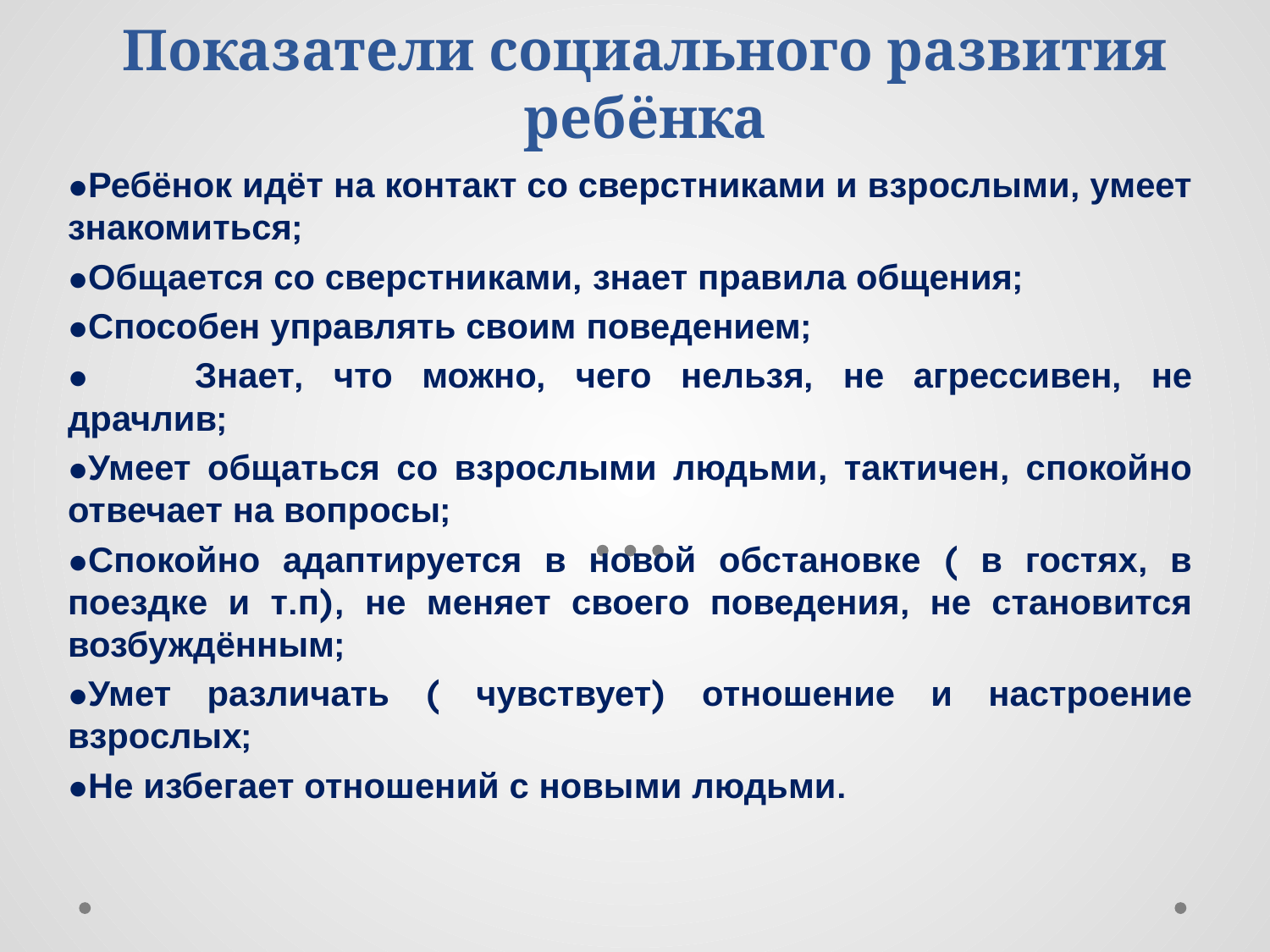

# Показатели социального развития ребёнка
•Ребёнок идёт на контакт со сверстниками и взрослыми, умеет знакомиться;
•Общается со сверстниками, знает правила общения;
•Способен управлять своим поведением;
•	Знает, что можно, чего нельзя, не агрессивен, не драчлив;
•Умеет общаться со взрослыми людьми, тактичен, спокойно отвечает на вопросы;
•Спокойно адаптируется в новой обстановке ( в гостях, в поездке и т.п), не меняет своего поведения, не становится возбуждённым;
•Умет различать ( чувствует) отношение и настроение взрослых;
•Не избегает отношений с новыми людьми.